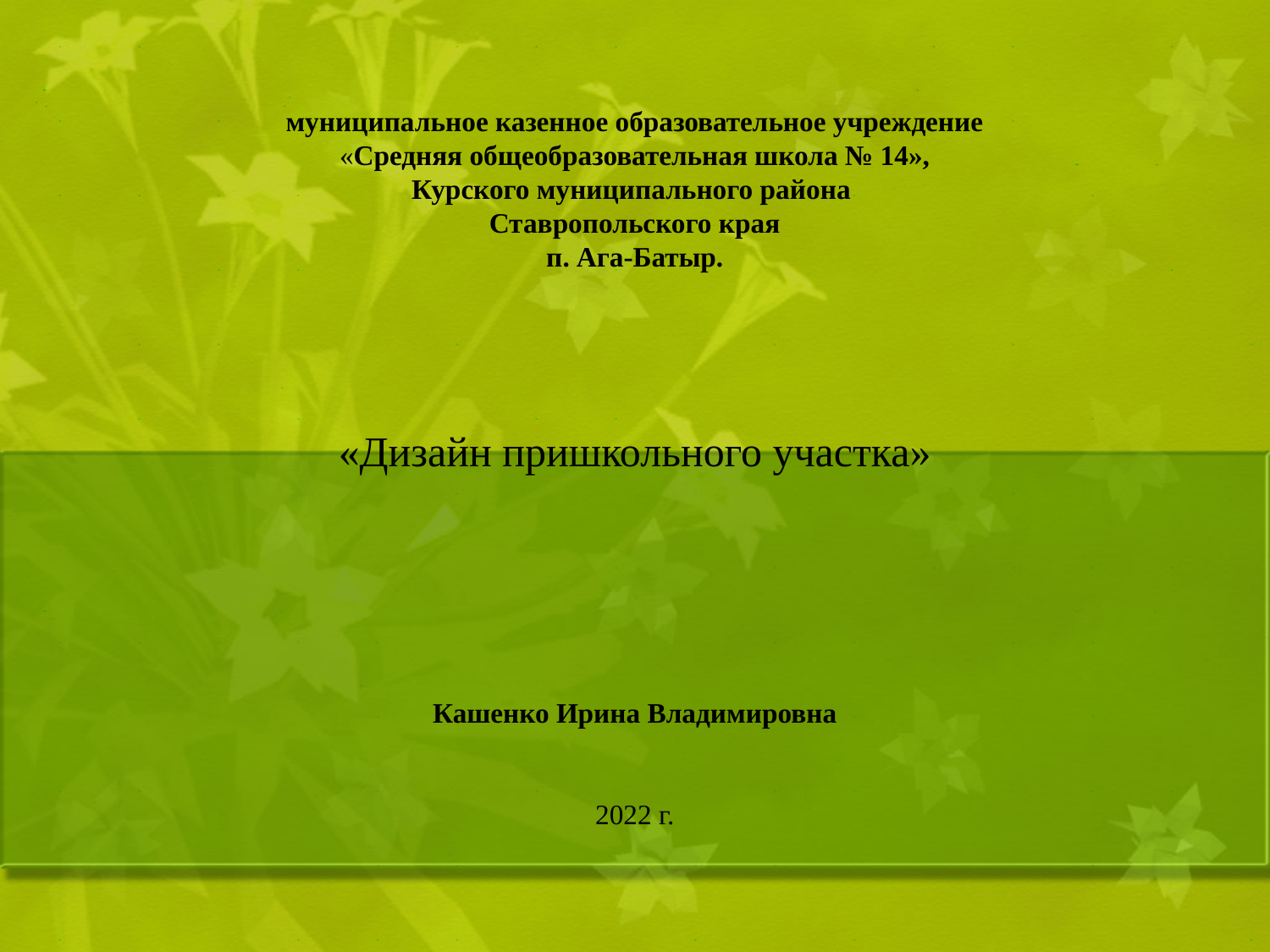

# муниципальное казенное образовательное учреждение «Средняя общеобразовательная школа № 14», Курского муниципального района Ставропольского края п. Ага-Батыр.       «Дизайн пришкольного участка»      Кашенко Ирина Владимировна 2022 г.